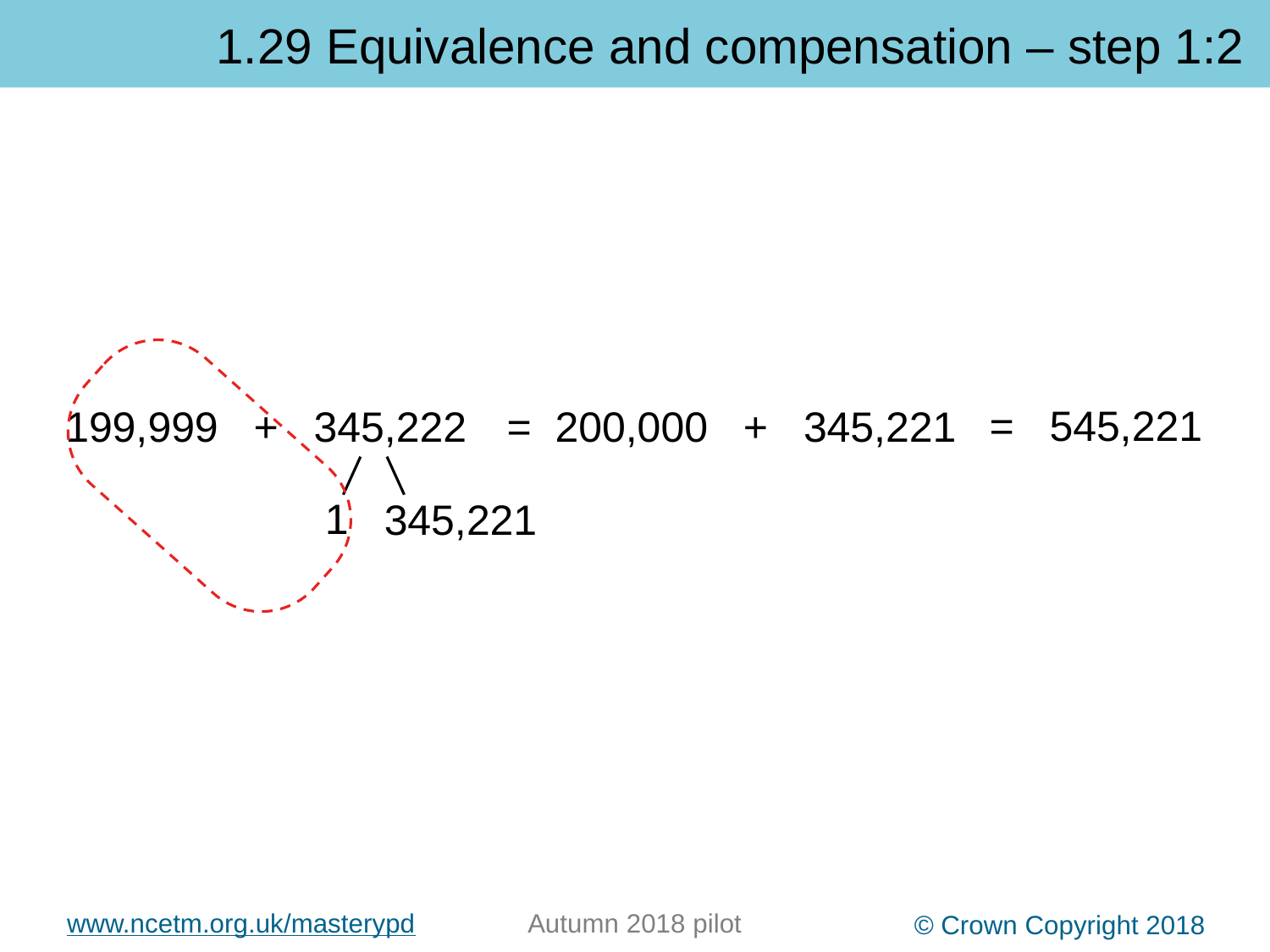

1.29 Equivalence and compensation – step 1:2

=   545,221
199,999   +   345,222
=  200,000   +   345,221
1
345,221